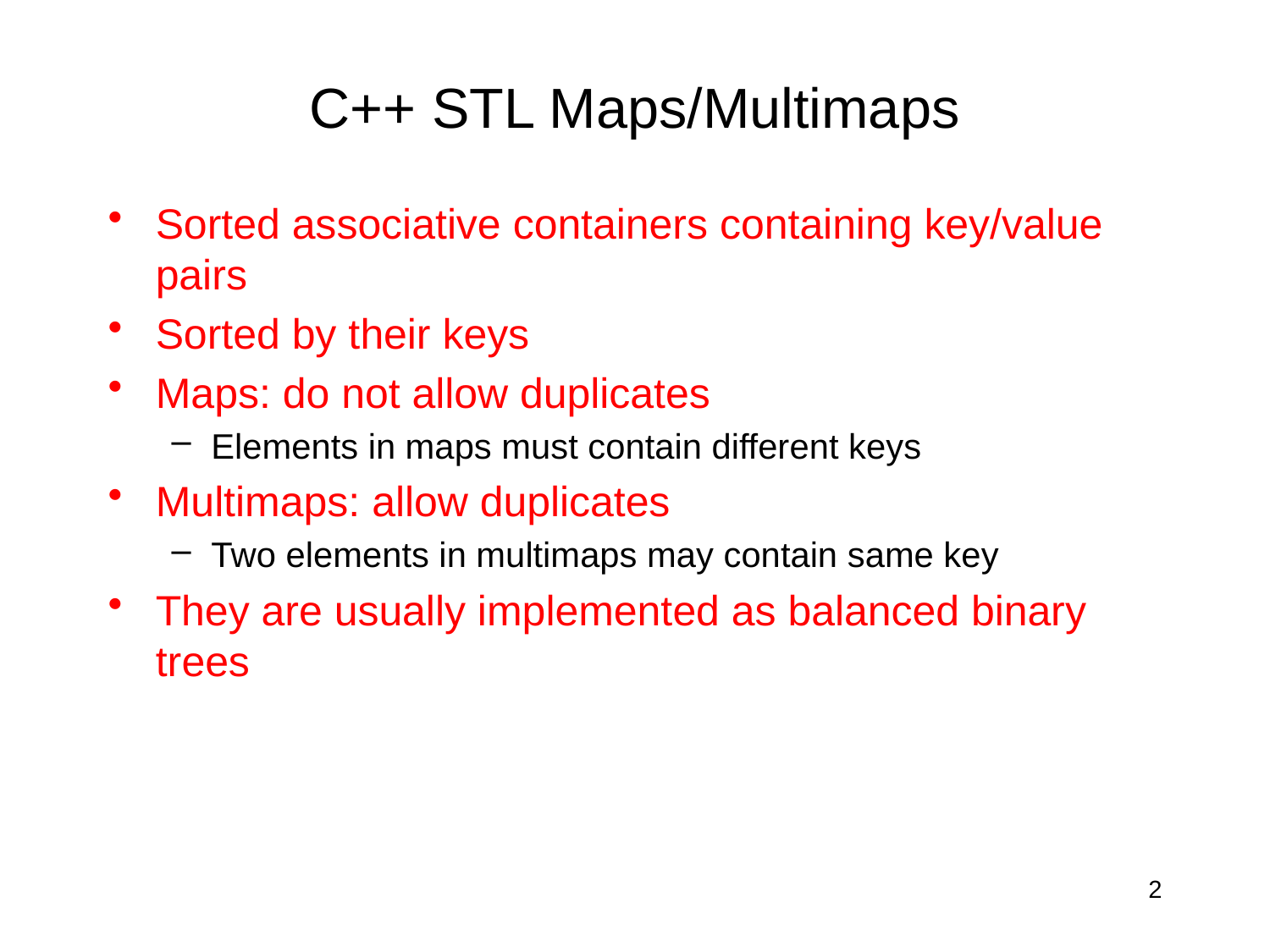

# C++ STL Maps/Multimaps
Sorted associative containers containing key/value pairs
Sorted by their keys
Maps: do not allow duplicates
Elements in maps must contain different keys
Multimaps: allow duplicates
Two elements in multimaps may contain same key
They are usually implemented as balanced binary trees
2